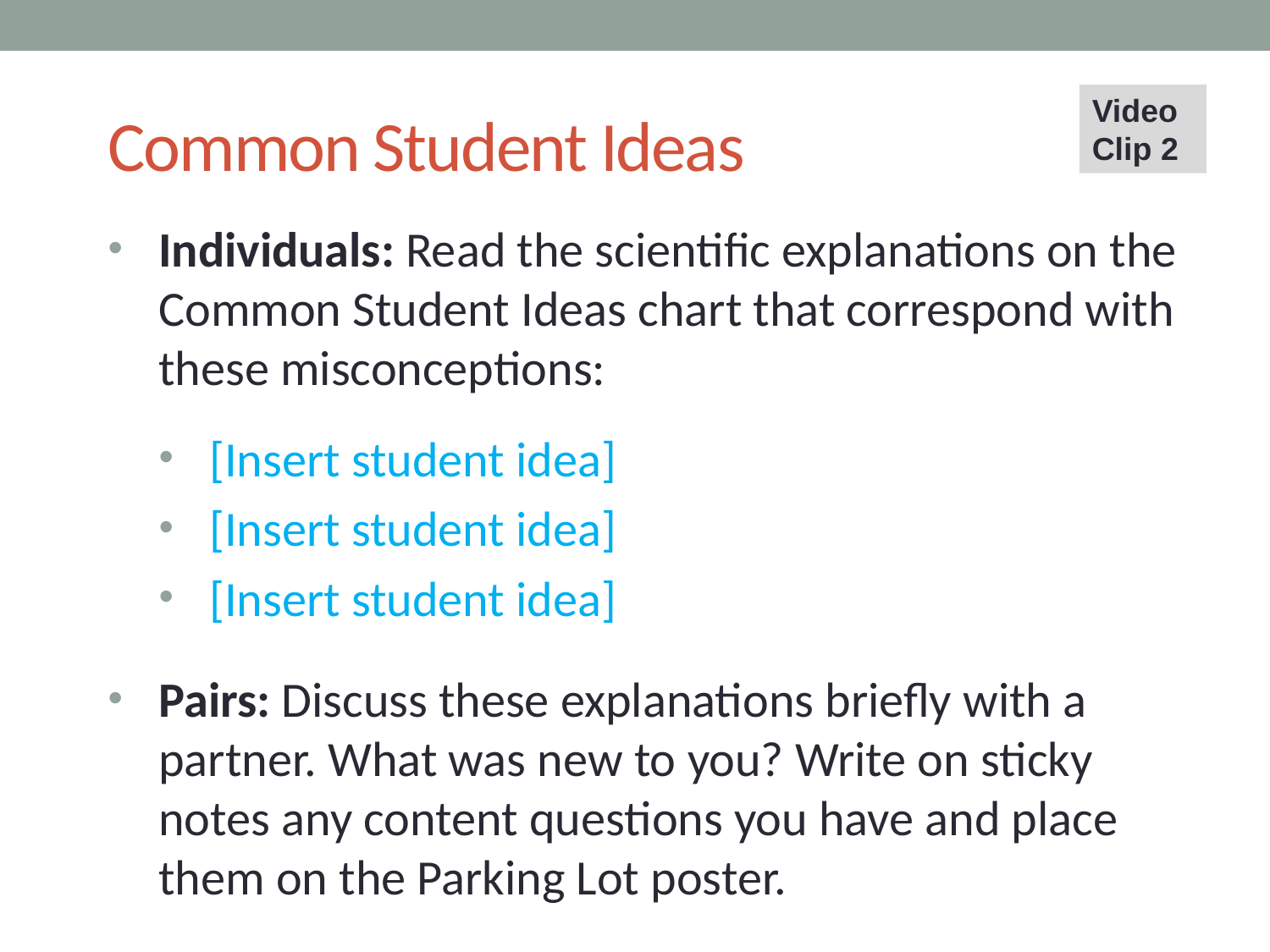

# Common Student Ideas
Video Clip 2
Individuals: Read the scientific explanations on the Common Student Ideas chart that correspond with these misconceptions:
[Insert student idea]
[Insert student idea]
[Insert student idea]
Pairs: Discuss these explanations briefly with a partner. What was new to you? Write on sticky notes any content questions you have and place them on the Parking Lot poster.